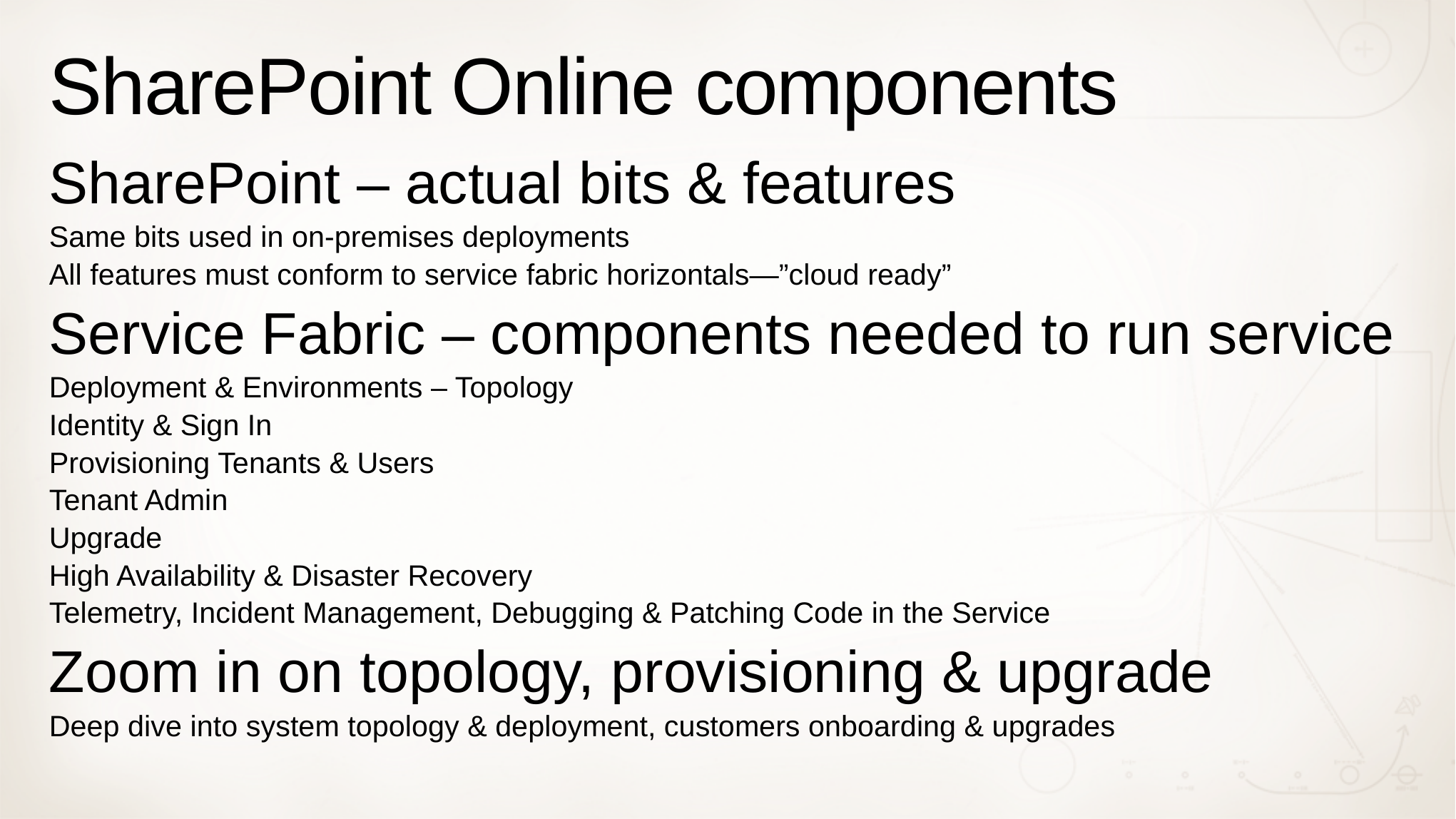

# SharePoint Online components
SharePoint – actual bits & features
Same bits used in on-premises deployments
All features must conform to service fabric horizontals—”cloud ready”
Service Fabric – components needed to run service
Deployment & Environments – Topology
Identity & Sign In
Provisioning Tenants & Users
Tenant Admin
Upgrade
High Availability & Disaster Recovery
Telemetry, Incident Management, Debugging & Patching Code in the Service
Zoom in on topology, provisioning & upgrade
Deep dive into system topology & deployment, customers onboarding & upgrades